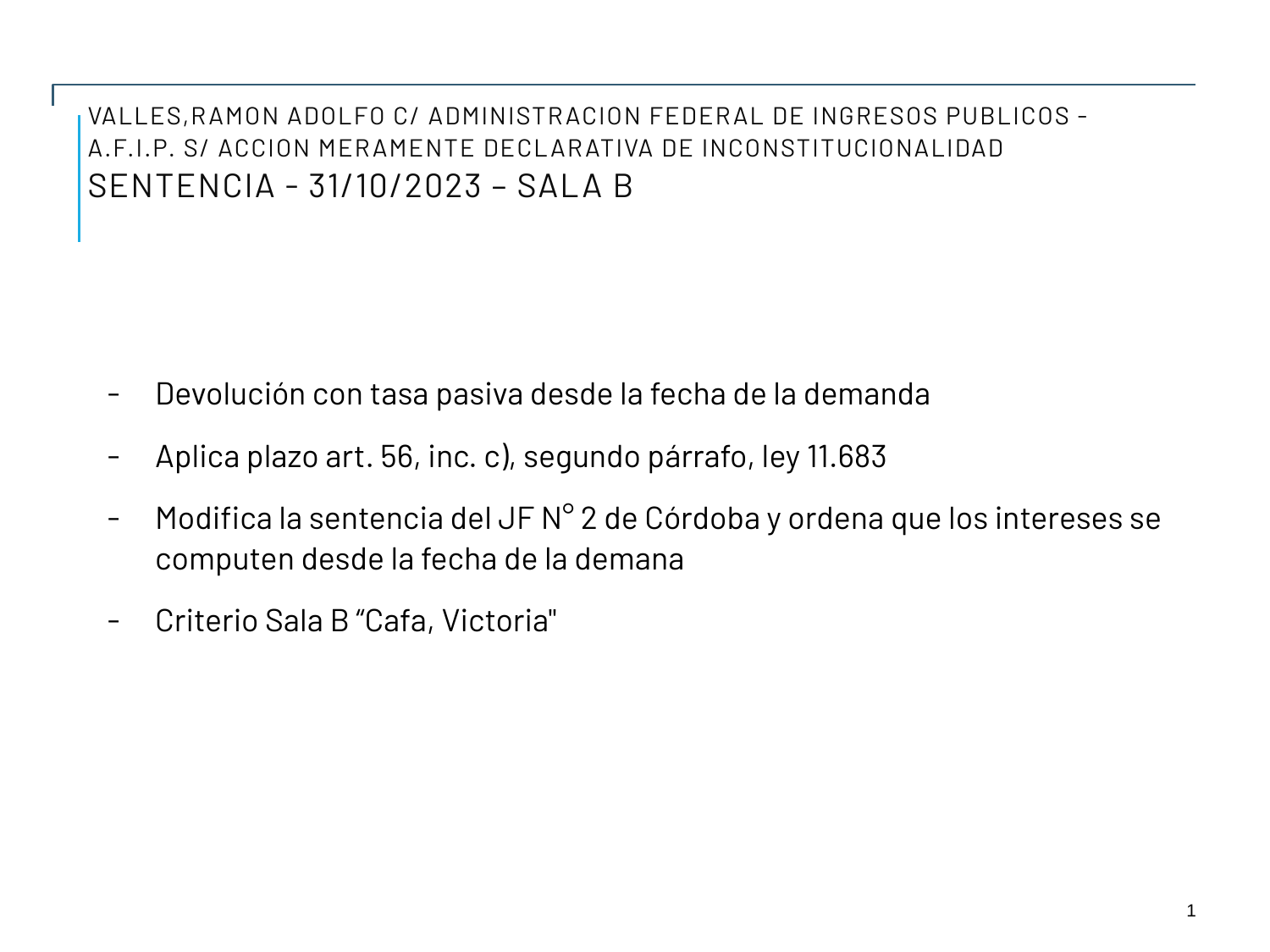

# VALLES,RAMON ADOLFO C/ ADMINISTRACION FEDERAL DE INGRESOS PUBLICOS - A.F.I.P. S/ ACCION MERAMENTE DECLARATIVA DE INCONSTITUCIONALIDAD Sentencia - 31/10/2023 – Sala B
Devolución con tasa pasiva desde la fecha de la demanda
Aplica plazo art. 56, inc. c), segundo párrafo, ley 11.683
Modifica la sentencia del JF N° 2 de Córdoba y ordena que los intereses se computen desde la fecha de la demana
Criterio Sala B “Cafa, Victoria"
1